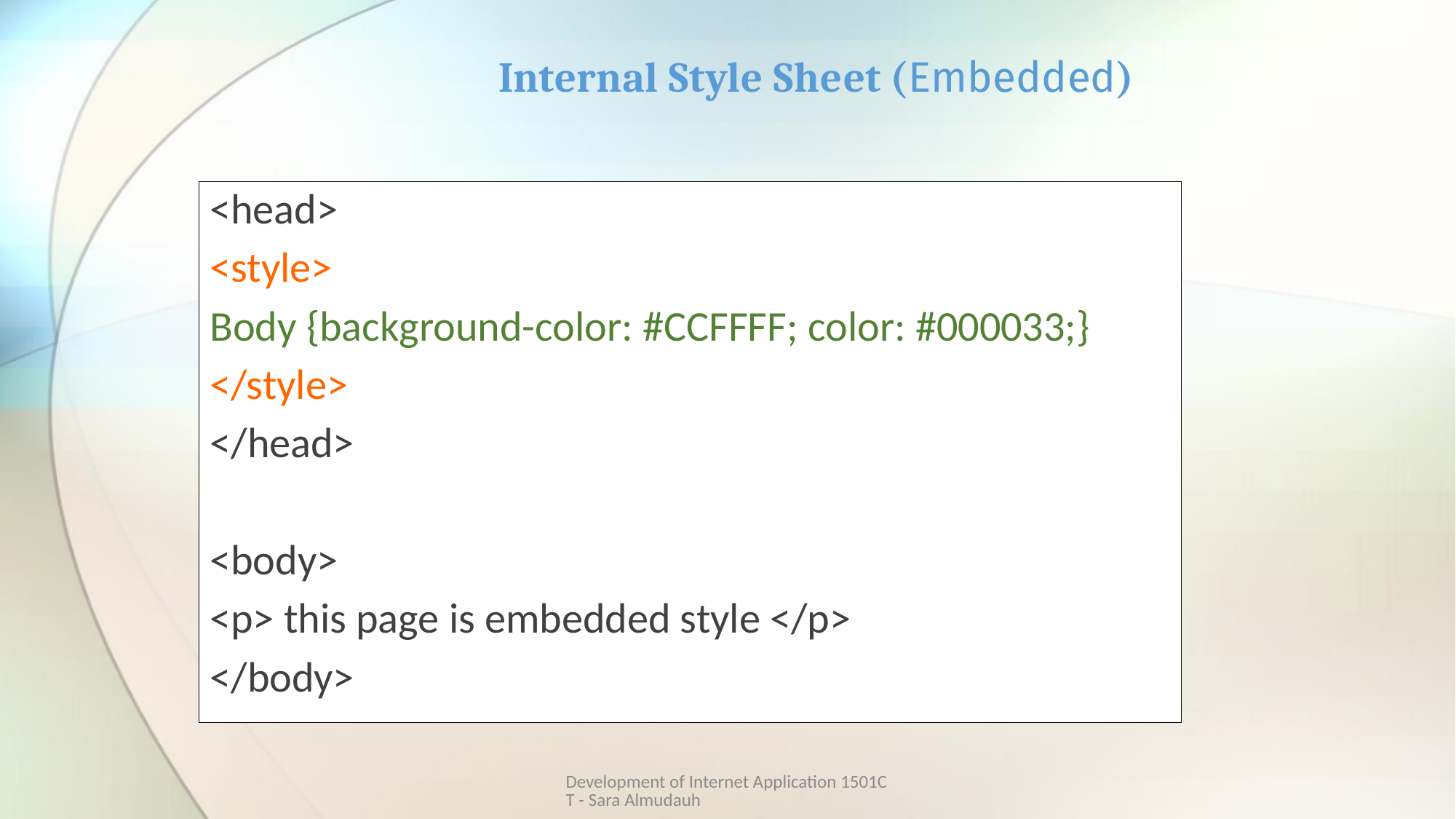

# Internal Style Sheet (Embedded)
<head>
<style>
Body {background-color: #CCFFFF; color: #000033;}
</style>
</head>

<body>
<p> this page is embedded style </p>
</body>

Development of Internet Application 1501CT - Sara Almudauh